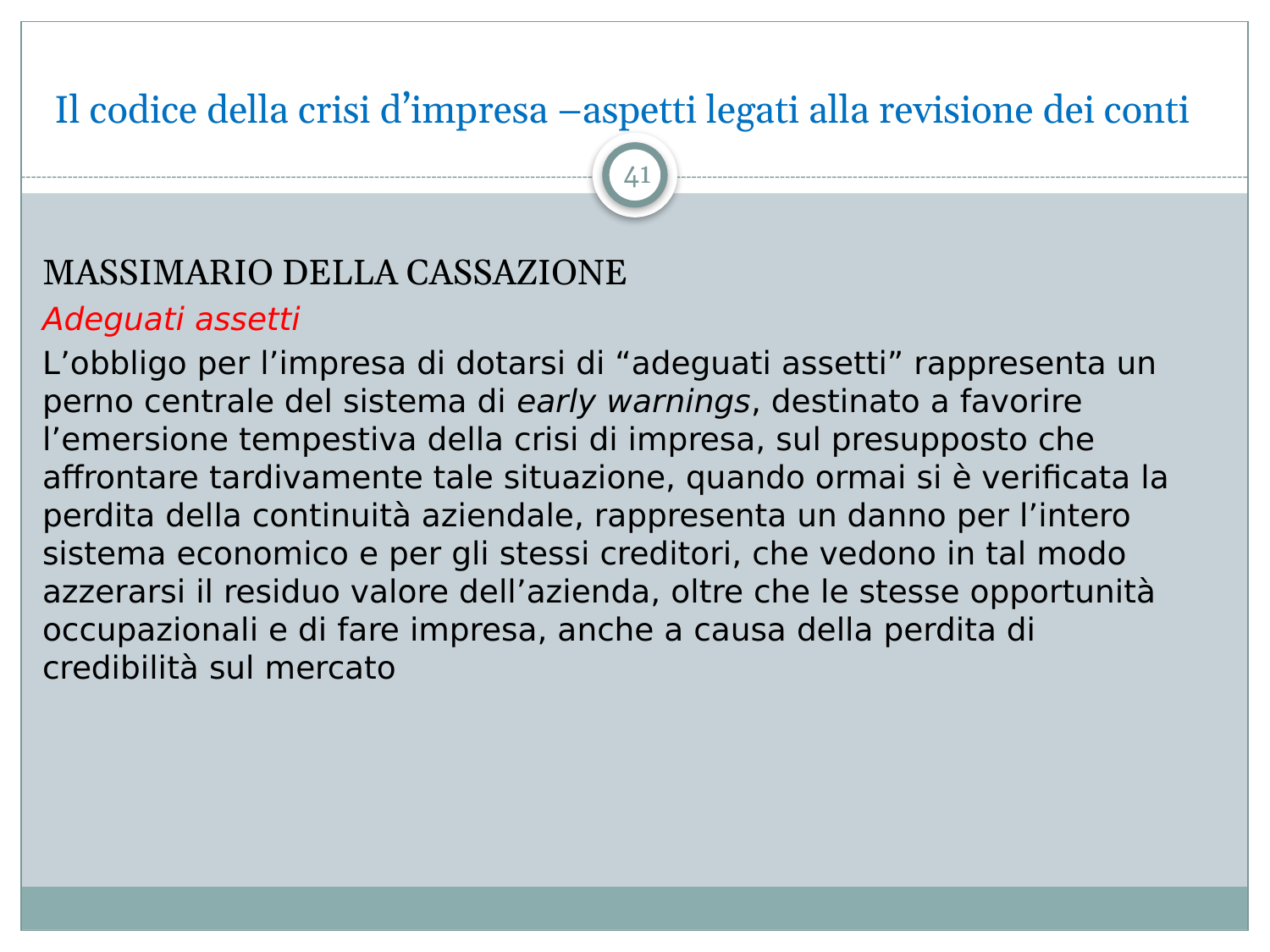

# Il codice della crisi d’impresa –aspetti legati alla revisione dei conti
41

MASSIMARIO DELLA CASSAZIONE
Adeguati assetti
L’obbligo per l’impresa di dotarsi di “adeguati assetti” rappresenta un perno centrale del sistema di early warnings, destinato a favorire l’emersione tempestiva della crisi di impresa, sul presupposto che affrontare tardivamente tale situazione, quando ormai si è verificata la perdita della continuità aziendale, rappresenta un danno per l’intero sistema economico e per gli stessi creditori, che vedono in tal modo azzerarsi il residuo valore dell’azienda, oltre che le stesse opportunità occupazionali e di fare impresa, anche a causa della perdita di credibilità sul mercato